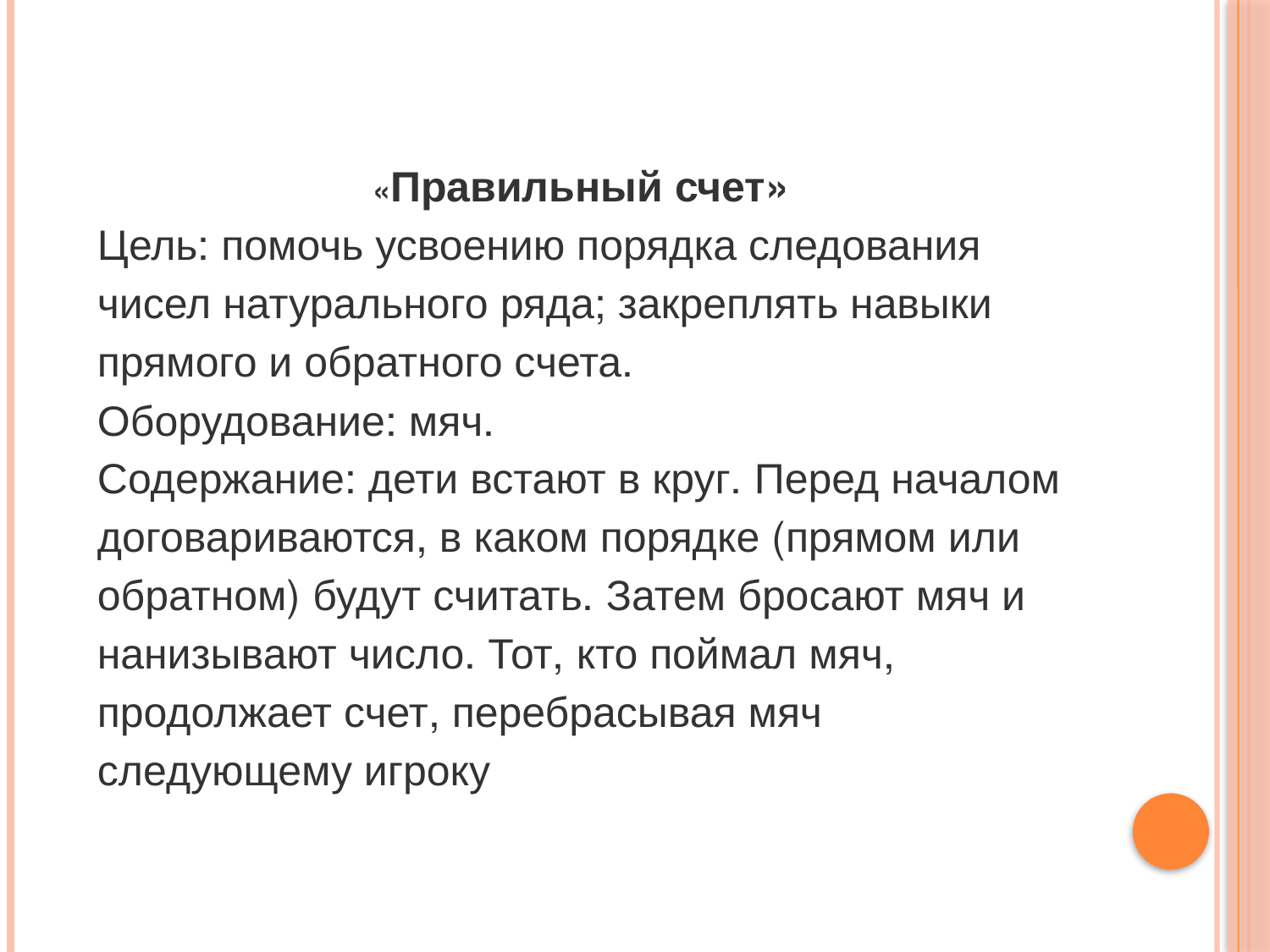

«Правильный счет»
Цель: помочь усвоению порядка следования чисел натурального ряда; закреплять навыки прямого и обратного счета.
Оборудование: мяч.
Содержание: дети встают в круг. Перед началом договариваются, в каком порядке (прямом или обратном) будут считать. Затем бросают мяч и нанизывают число. Тот, кто поймал мяч, продолжает счет, перебрасывая мяч следующему игроку